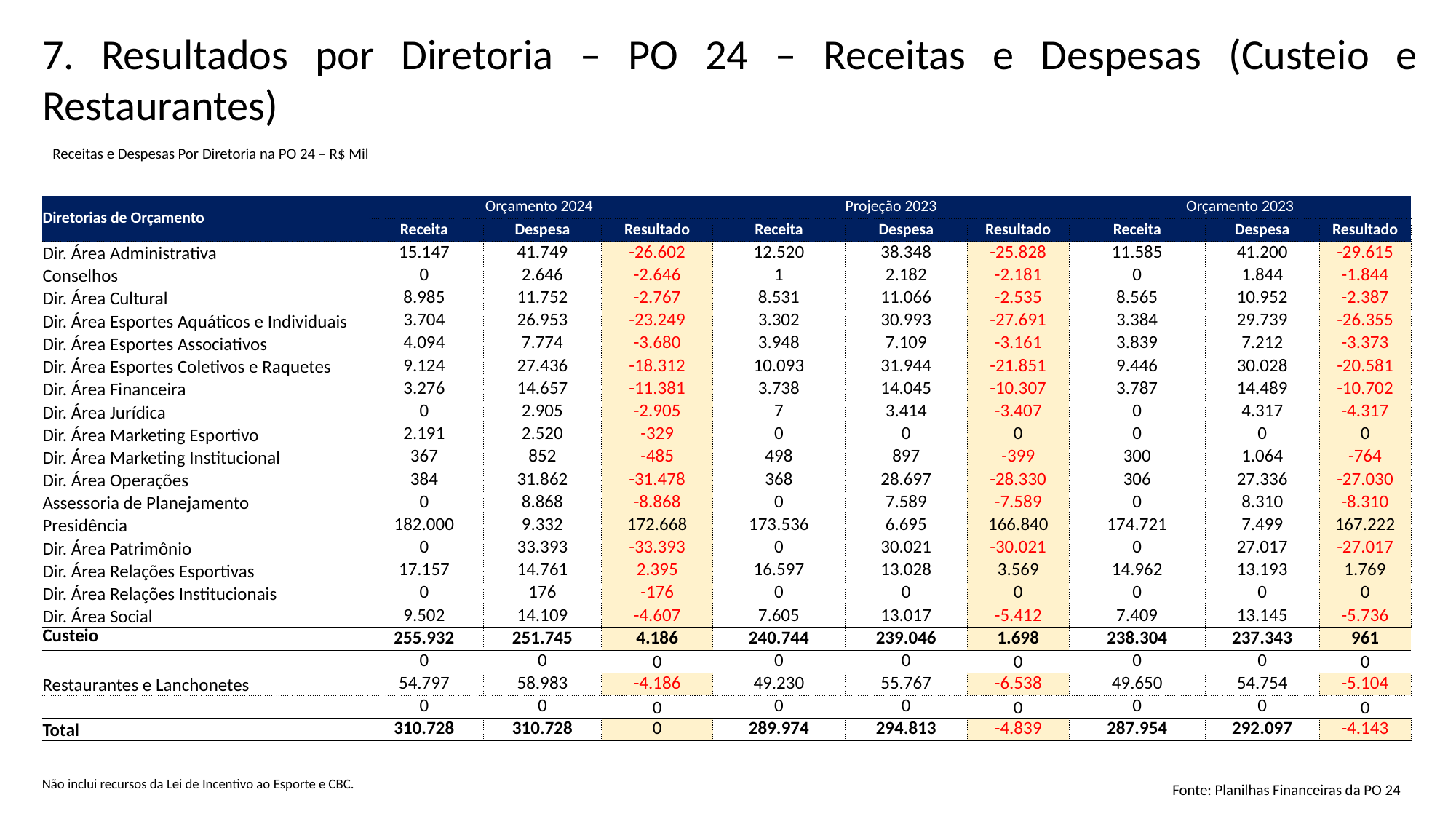

7. Resultados por Diretoria – PO 24 – Receitas e Despesas (Custeio e Restaurantes)
Receitas e Despesas Por Diretoria na PO 24 – R$ Mil
| Diretorias de Orçamento | Orçamento 2024 |  |  | Projeção 2023 |  |  | Orçamento 2023 |  |  |
| --- | --- | --- | --- | --- | --- | --- | --- | --- | --- |
|  | Receita | Despesa | Resultado | Receita | Despesa | Resultado | Receita | Despesa | Resultado |
| Dir. Área Administrativa | 15.147 | 41.749 | -26.602 | 12.520 | 38.348 | -25.828 | 11.585 | 41.200 | -29.615 |
| Conselhos | 0 | 2.646 | -2.646 | 1 | 2.182 | -2.181 | 0 | 1.844 | -1.844 |
| Dir. Área Cultural | 8.985 | 11.752 | -2.767 | 8.531 | 11.066 | -2.535 | 8.565 | 10.952 | -2.387 |
| Dir. Área Esportes Aquáticos e Individuais | 3.704 | 26.953 | -23.249 | 3.302 | 30.993 | -27.691 | 3.384 | 29.739 | -26.355 |
| Dir. Área Esportes Associativos | 4.094 | 7.774 | -3.680 | 3.948 | 7.109 | -3.161 | 3.839 | 7.212 | -3.373 |
| Dir. Área Esportes Coletivos e Raquetes | 9.124 | 27.436 | -18.312 | 10.093 | 31.944 | -21.851 | 9.446 | 30.028 | -20.581 |
| Dir. Área Financeira | 3.276 | 14.657 | -11.381 | 3.738 | 14.045 | -10.307 | 3.787 | 14.489 | -10.702 |
| Dir. Área Jurídica | 0 | 2.905 | -2.905 | 7 | 3.414 | -3.407 | 0 | 4.317 | -4.317 |
| Dir. Área Marketing Esportivo | 2.191 | 2.520 | -329 | 0 | 0 | 0 | 0 | 0 | 0 |
| Dir. Área Marketing Institucional | 367 | 852 | -485 | 498 | 897 | -399 | 300 | 1.064 | -764 |
| Dir. Área Operações | 384 | 31.862 | -31.478 | 368 | 28.697 | -28.330 | 306 | 27.336 | -27.030 |
| Assessoria de Planejamento | 0 | 8.868 | -8.868 | 0 | 7.589 | -7.589 | 0 | 8.310 | -8.310 |
| Presidência | 182.000 | 9.332 | 172.668 | 173.536 | 6.695 | 166.840 | 174.721 | 7.499 | 167.222 |
| Dir. Área Patrimônio | 0 | 33.393 | -33.393 | 0 | 30.021 | -30.021 | 0 | 27.017 | -27.017 |
| Dir. Área Relações Esportivas | 17.157 | 14.761 | 2.395 | 16.597 | 13.028 | 3.569 | 14.962 | 13.193 | 1.769 |
| Dir. Área Relações Institucionais | 0 | 176 | -176 | 0 | 0 | 0 | 0 | 0 | 0 |
| Dir. Área Social | 9.502 | 14.109 | -4.607 | 7.605 | 13.017 | -5.412 | 7.409 | 13.145 | -5.736 |
| Custeio | 255.932 | 251.745 | 4.186 | 240.744 | 239.046 | 1.698 | 238.304 | 237.343 | 961 |
|  | 0 | 0 | 0 | 0 | 0 | 0 | 0 | 0 | 0 |
| Restaurantes e Lanchonetes | 54.797 | 58.983 | -4.186 | 49.230 | 55.767 | -6.538 | 49.650 | 54.754 | -5.104 |
|  | 0 | 0 | 0 | 0 | 0 | 0 | 0 | 0 | 0 |
| Total | 310.728 | 310.728 | 0 | 289.974 | 294.813 | -4.839 | 287.954 | 292.097 | -4.143 |
Não inclui recursos da Lei de Incentivo ao Esporte e CBC.
Fonte: Planilhas Financeiras da PO 24